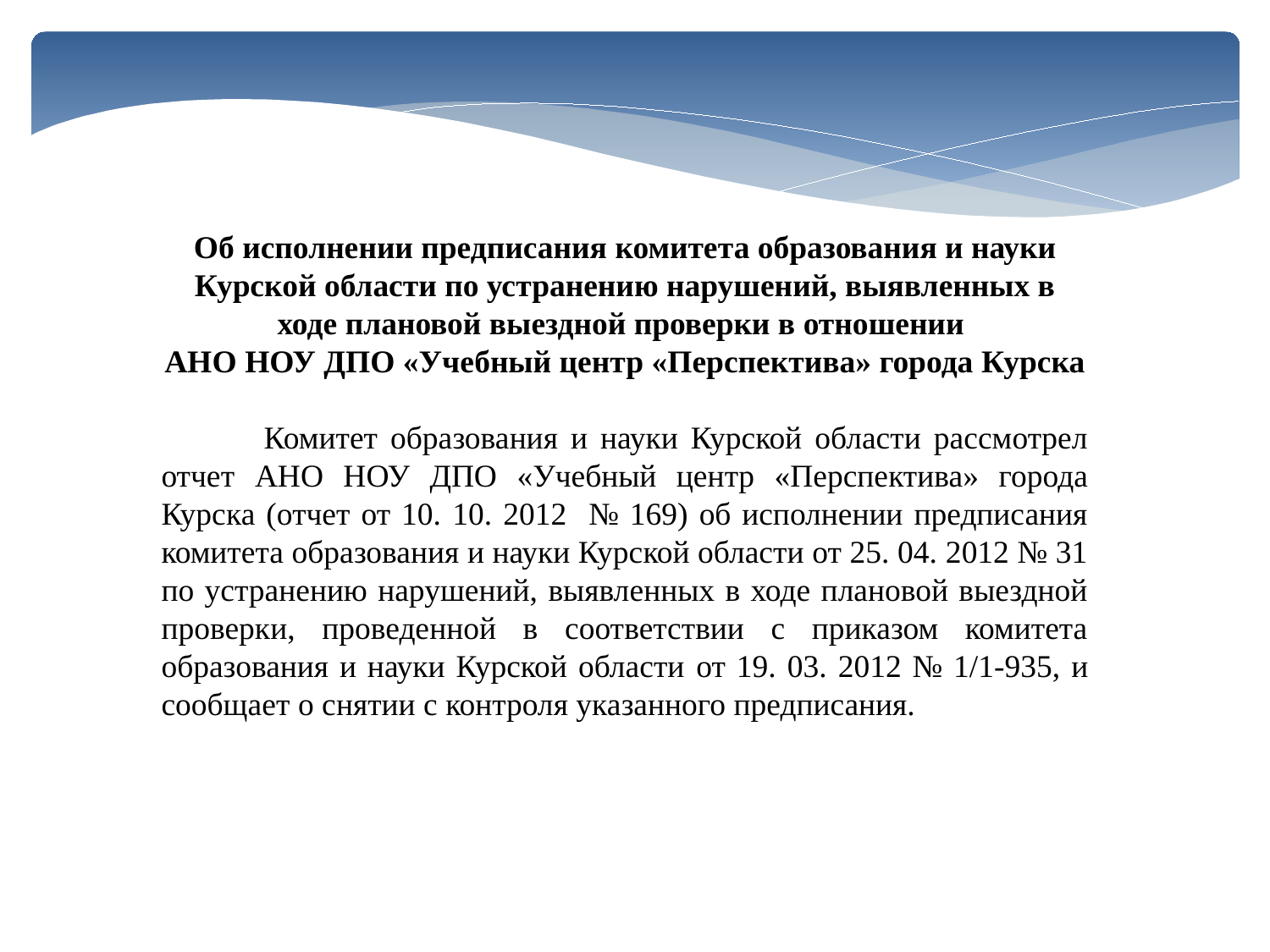

Об исполнении предписания комитета образования и науки Курской области по устранению нарушений, выявленных в ходе плановой выездной проверки в отношении
АНО НОУ ДПО «Учебный центр «Перспектива» города Курска

        Комитет образования и науки Курской области рассмотрел отчет АНО НОУ ДПО «Учебный центр «Перспектива» города Курска (отчет от 10. 10. 2012  № 169) об исполнении предписания комитета образования и науки Курской области от 25. 04. 2012 № 31 по устранению нарушений, выявленных в ходе плановой выездной проверки, проведенной в соответствии с приказом комитета образования и науки Курской области от 19. 03. 2012 № 1/1-935, и сообщает о снятии с контроля указанного предписания.